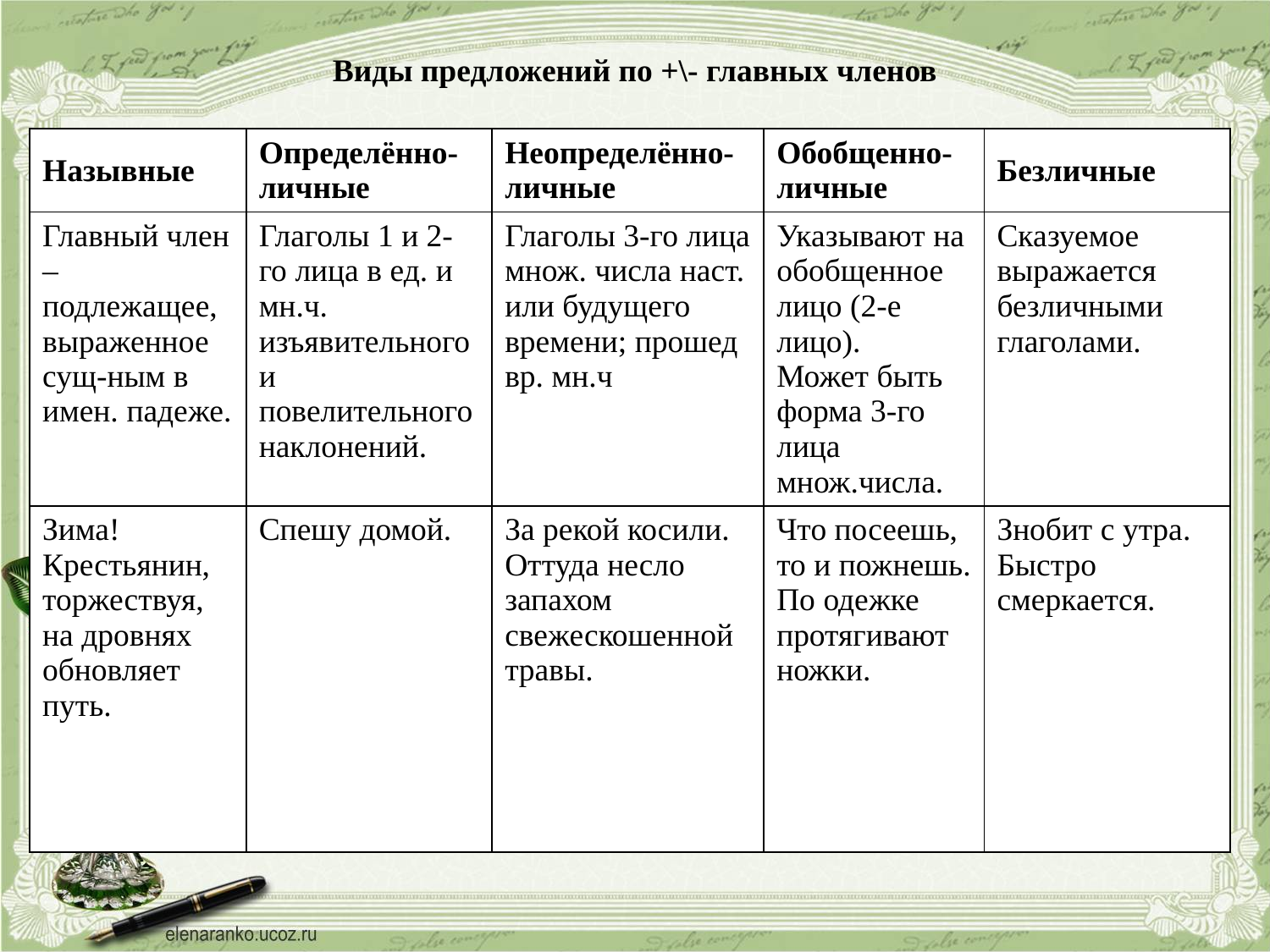

# Виды предложений по +\- главных членов
| Назывные | Определённо-личные | Неопределённо-личные | Обобщенно-личные | Безличные |
| --- | --- | --- | --- | --- |
| Главный член – подлежащее, выраженное сущ-ным в имен. падеже. | Глаголы 1 и 2-го лица в ед. и мн.ч. изъявительного и повелительного наклонений. | Глаголы 3-го лица множ. числа наст. или будущего времени; прошед вр. мн.ч | Указывают на обобщенное лицо (2-е лицо). Может быть форма 3-го лица множ.числа. | Сказуемое выражается безличными глаголами. |
| Зима! Крестьянин, торжествуя, на дровнях обновляет путь. | Спешу домой. | За рекой косили. Оттуда несло запахом свежескошенной травы. | Что посеешь, то и пожнешь. По одежке протягивают ножки. | Знобит с утра. Быстро смеркается. |
|  |  |  |  |
| --- | --- | --- | --- |
|  |  |  |  |
|  |  |  |  |